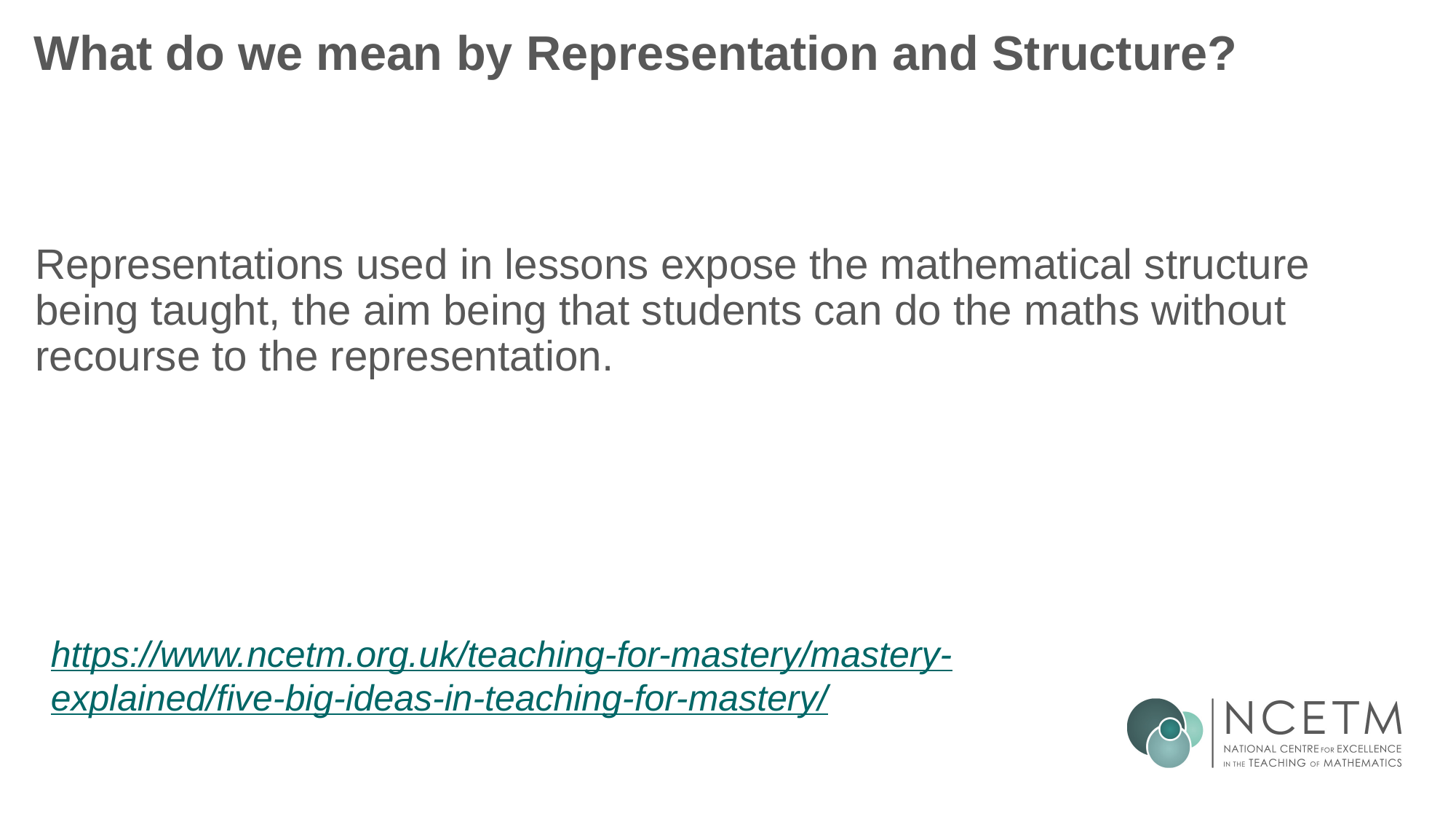

# What do we mean by Representation and Structure?

Representations used in lessons expose the mathematical structure being taught, the aim being that students can do the maths without recourse to the representation.
https://www.ncetm.org.uk/teaching-for-mastery/mastery-explained/five-big-ideas-in-teaching-for-mastery/